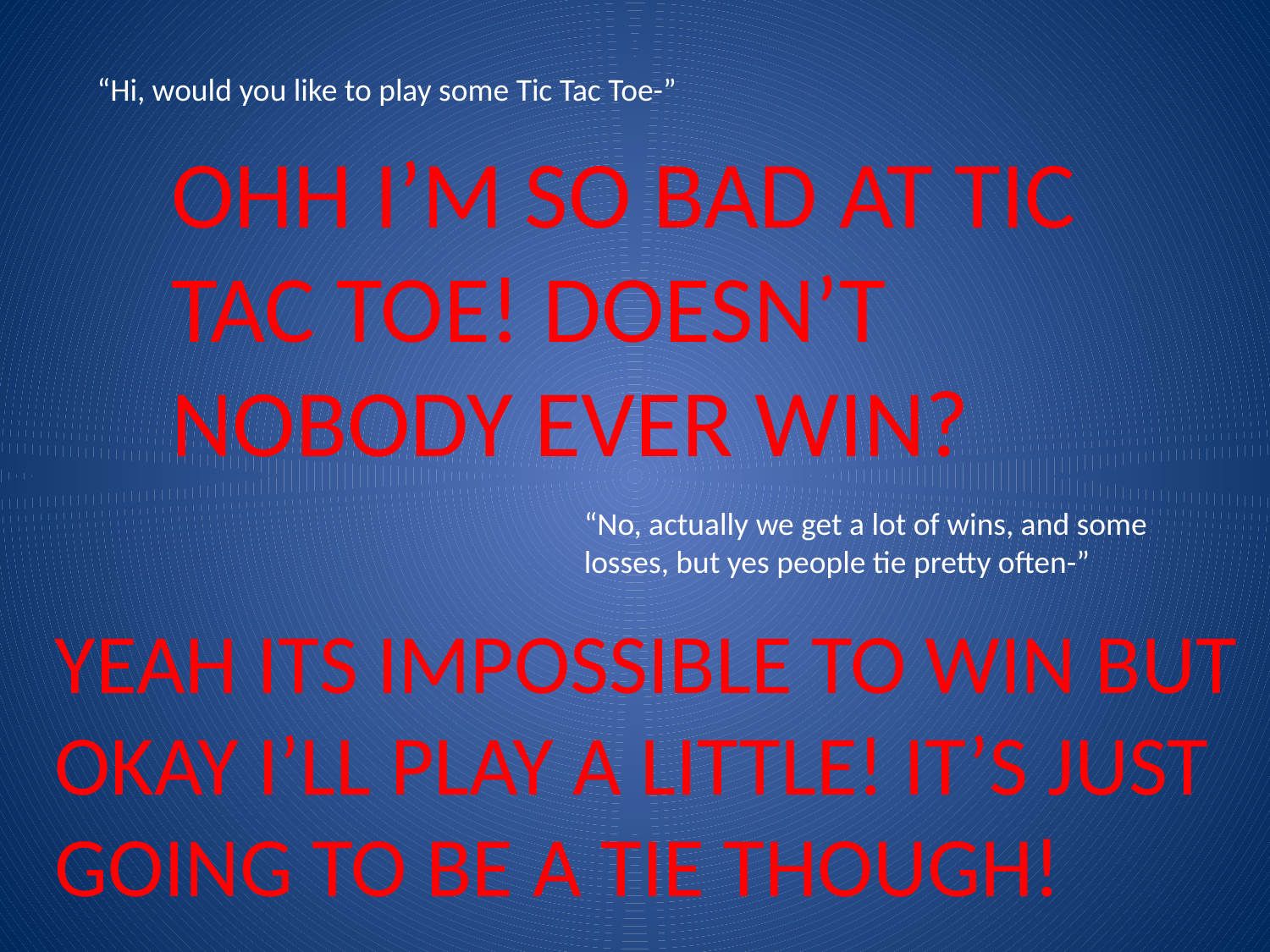

“Hi, would you like to play some Tic Tac Toe-”
OHH I’M SO BAD AT TIC TAC TOE! DOESN’T NOBODY EVER WIN?
“No, actually we get a lot of wins, and some losses, but yes people tie pretty often-”
YEAH ITS IMPOSSIBLE TO WIN BUT OKAY I’LL PLAY A LITTLE! IT’S JUST GOING TO BE A TIE THOUGH!